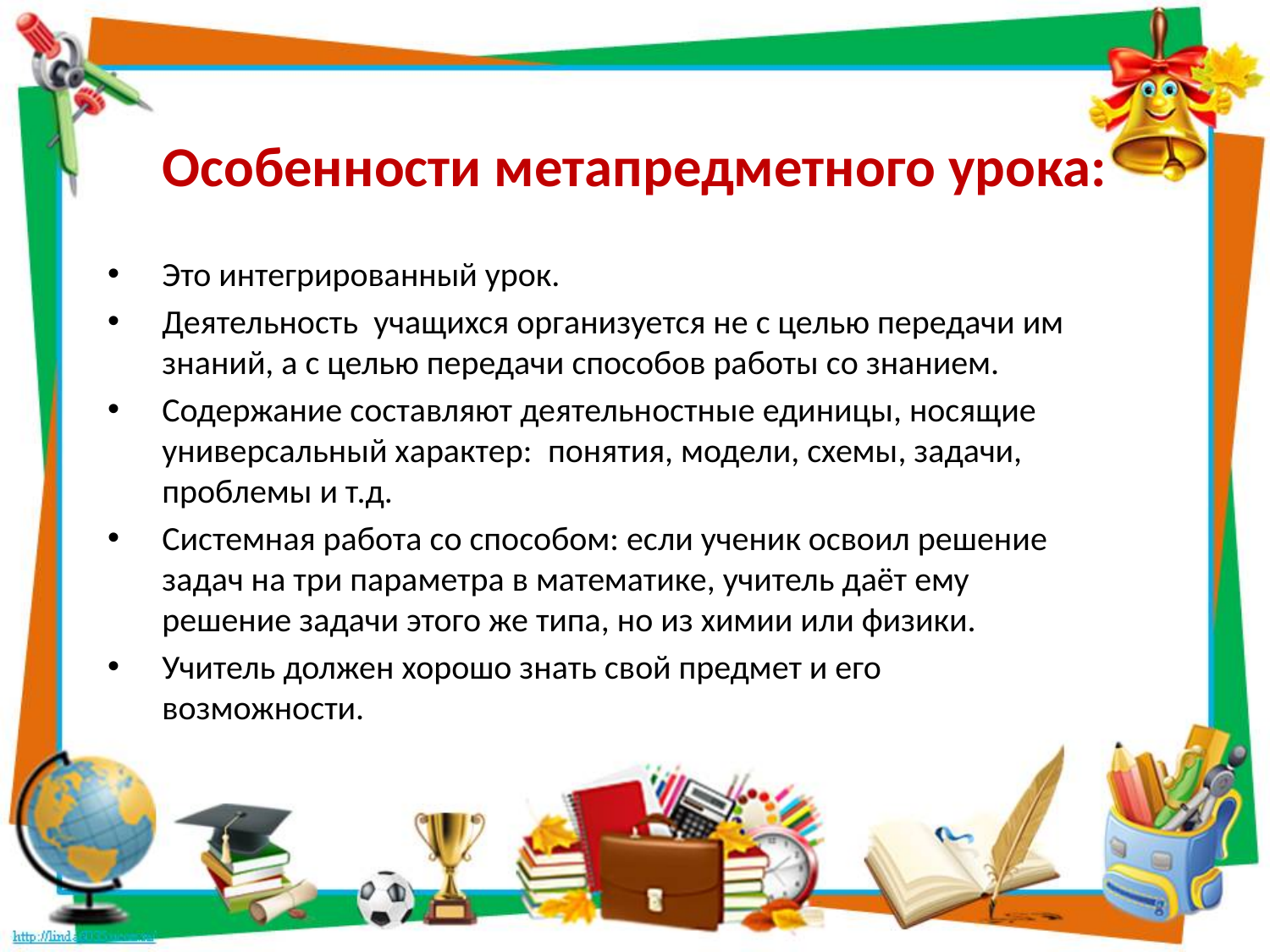

# Особенности метапредметного урока:
Это интегрированный урок.
Деятельность  учащихся организуется не с целью передачи им знаний, а с целью передачи способов работы со знанием.
Содержание составляют деятельностные единицы, носящие универсальный характер:  понятия, модели, схемы, задачи, проблемы и т.д.
Системная работа со способом: если ученик освоил решение задач на три параметра в математике, учитель даёт ему решение задачи этого же типа, но из химии или физики.
Учитель должен хорошо знать свой предмет и его возможности.